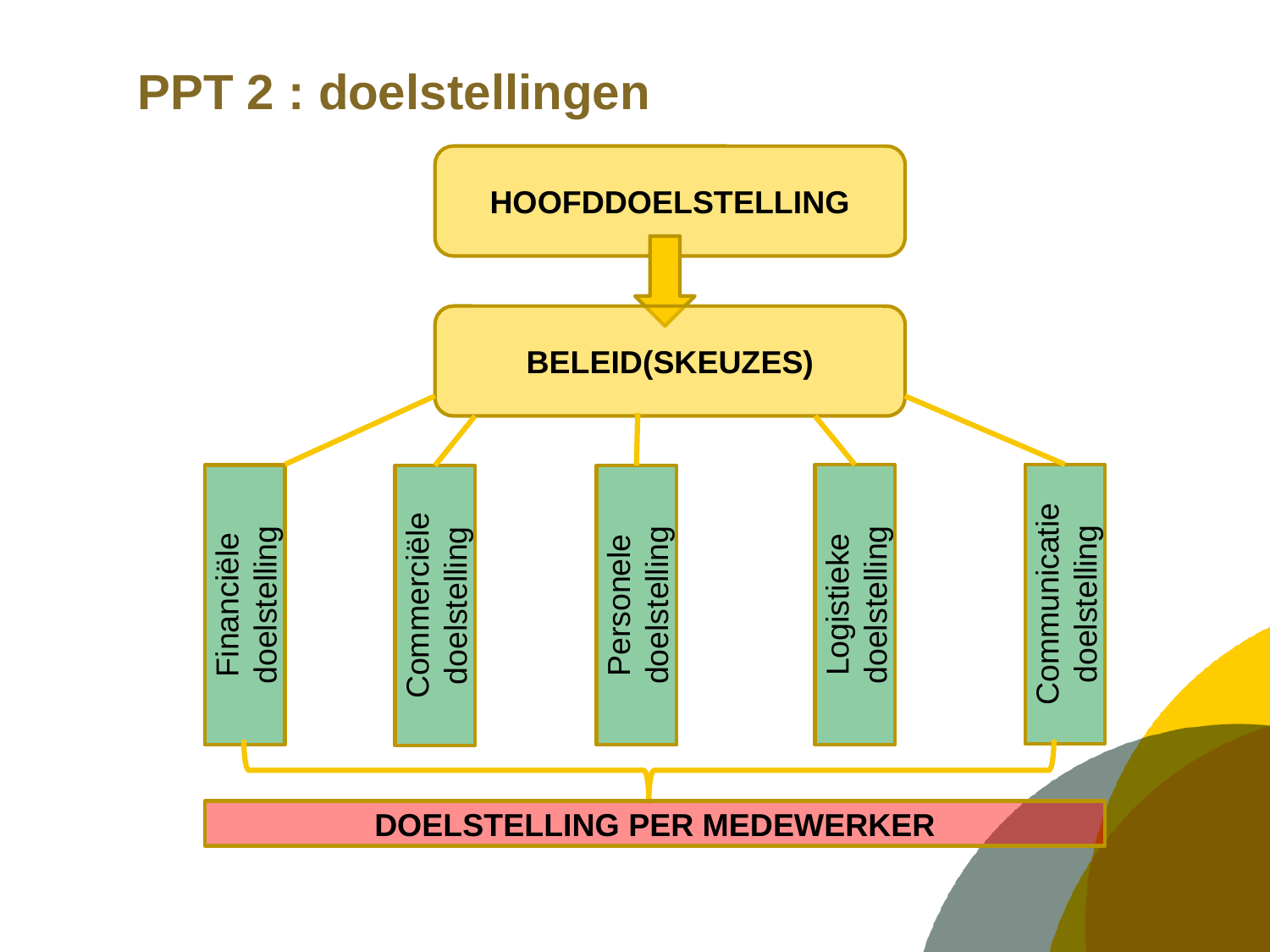

# PPT 2 : doelstellingen

HOOFDDOELSTELLING

BELEID(SKEUZES)

Communicatie doelstelling
Logistieke doelstelling
Financiële doelstelling
Personele doelstelling
Commerciële doelstelling
DOELSTELLING PER MEDEWERKER